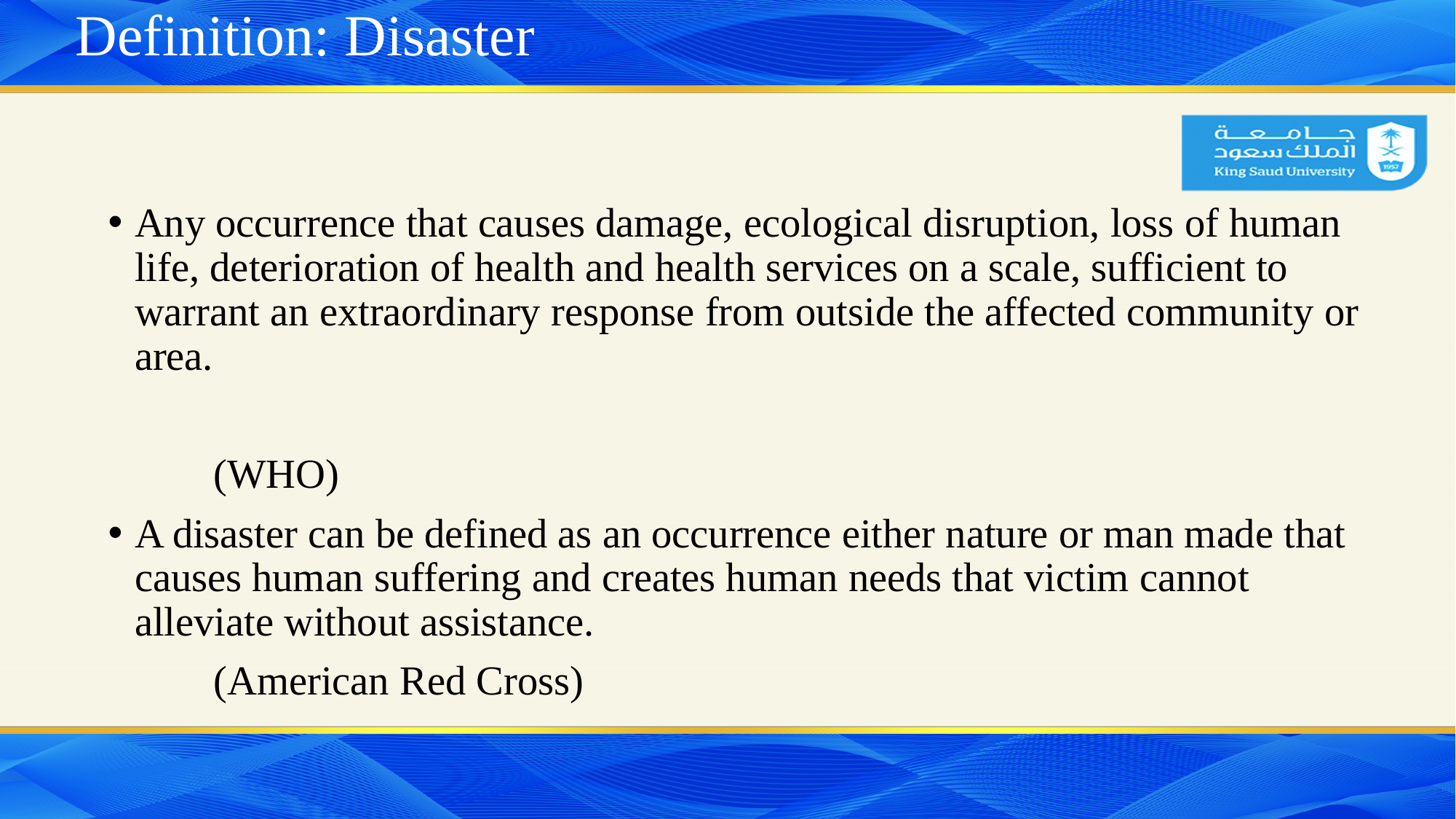

# Definition: Disaster
Any occurrence that causes damage, ecological disruption, loss of human life, deterioration of health and health services on a scale, sufficient to warrant an extraordinary response from outside the affected community or area.

						(WHO)
A disaster can be defined as an occurrence either nature or man made that causes human suffering and creates human needs that victim cannot alleviate without assistance.
						(American Red Cross)